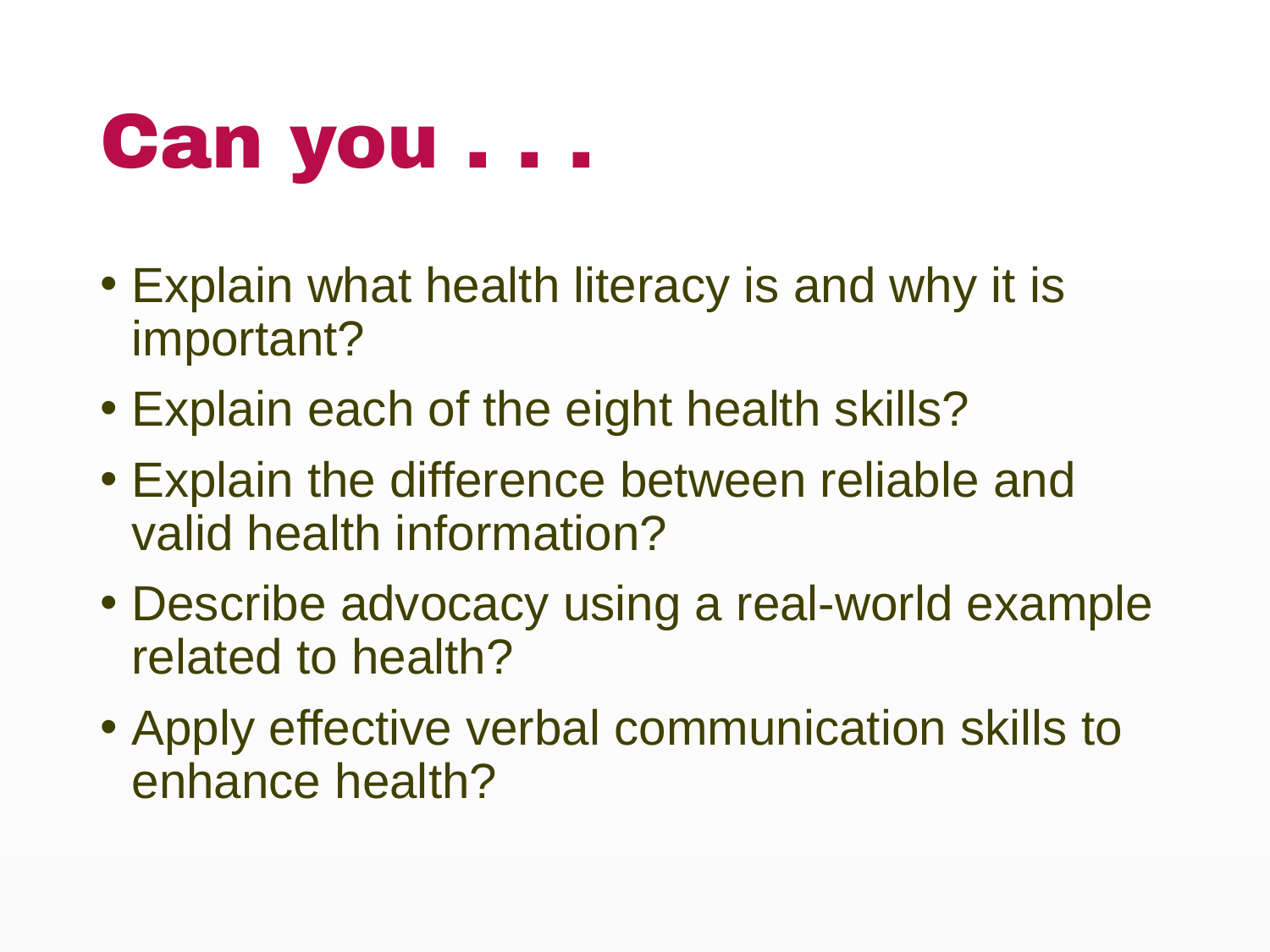

# Can you . . .
Explain what health literacy is and why it is important?
Explain each of the eight health skills?
Explain the difference between reliable and valid health information?
Describe advocacy using a real-world example related to health?
Apply effective verbal communication skills to enhance health?